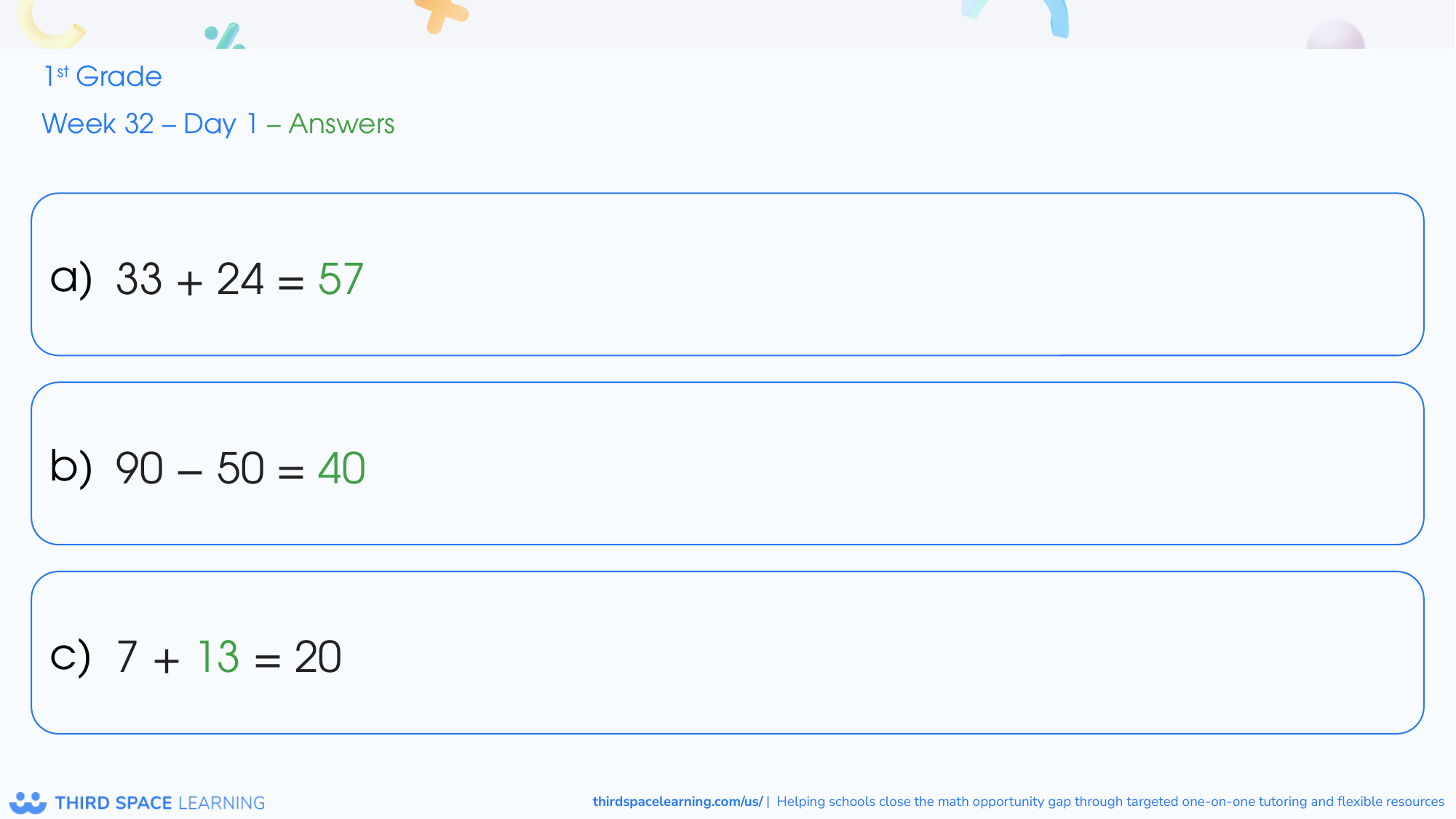

1st Grade
Week 32 – Day 1 – Answers
33 + 24 = 57
90 − 50 = 40
7 + 13 = 20